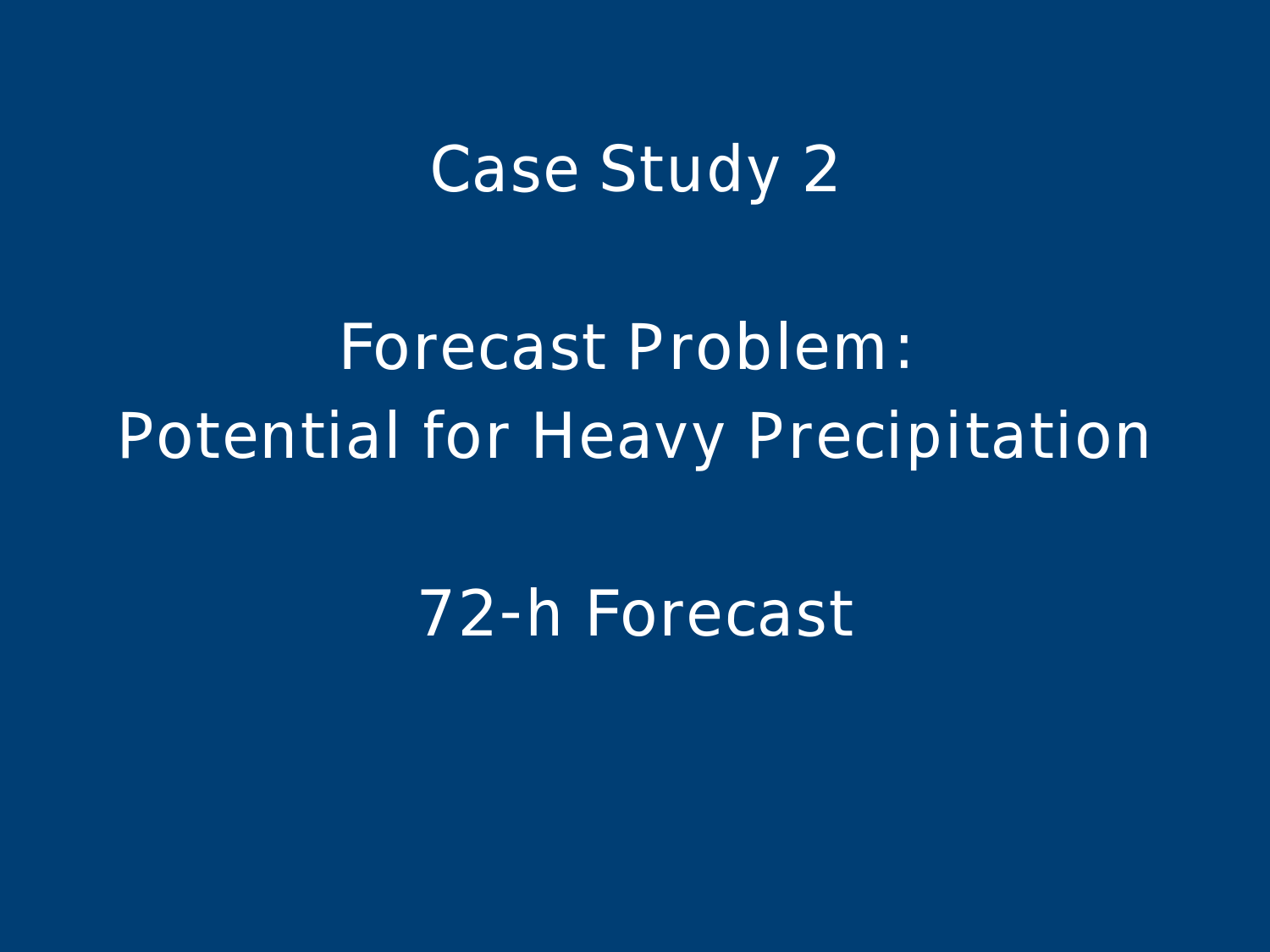

Case Study 2

Forecast Problem:
Potential for Heavy Precipitation

72-h Forecast